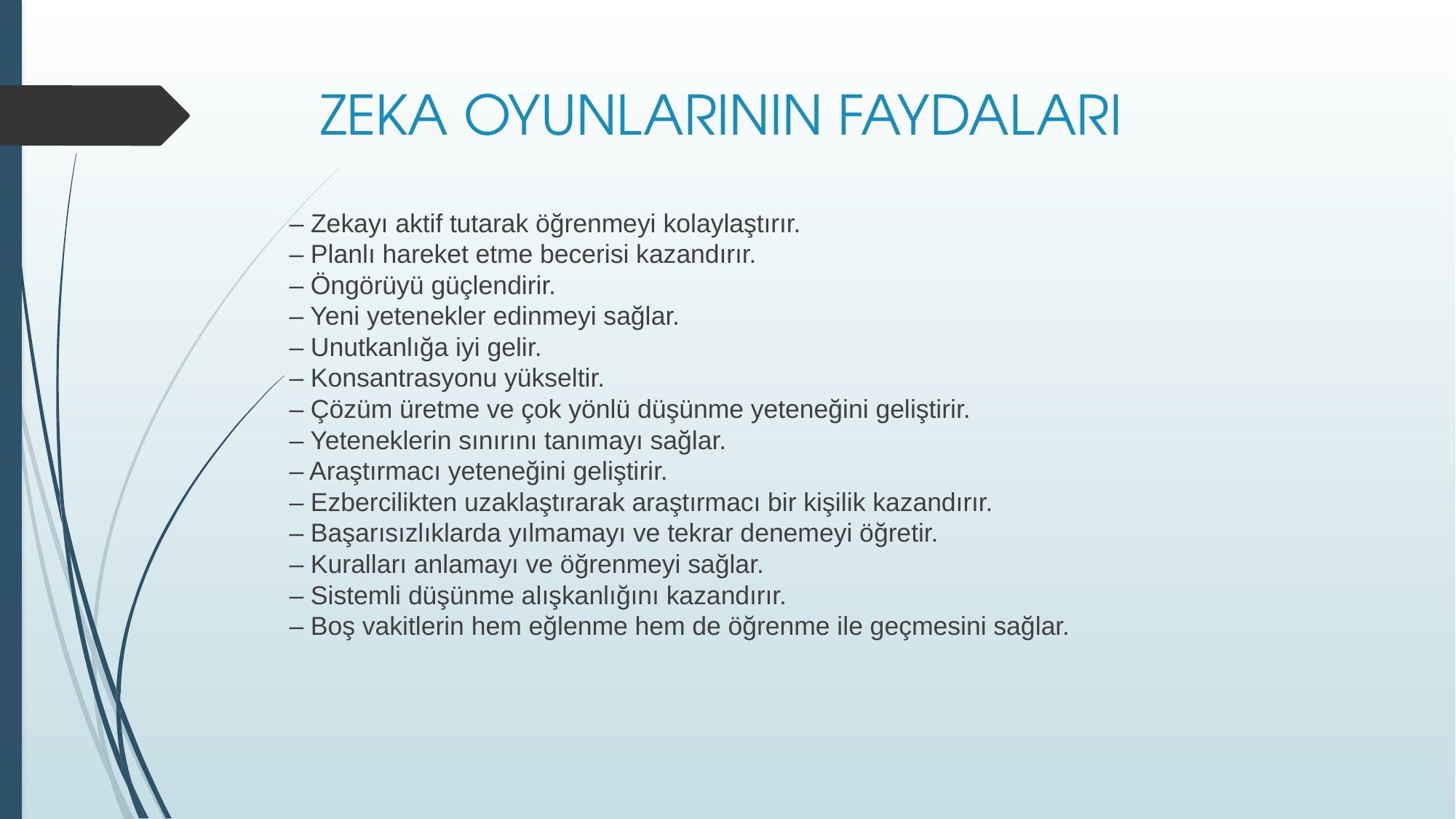

# ZEKA OYUNLARININ FAYDALARI
– Zekayı aktif tutarak öğrenmeyi kolaylaştırır.
– Planlı hareket etme becerisi kazandırır.
– Öngörüyü güçlendirir.
– Yeni yetenekler edinmeyi sağlar.
– Unutkanlığa iyi gelir.
– Konsantrasyonu yükseltir.
– Çözüm üretme ve çok yönlü düşünme yeteneğini geliştirir.
– Yeteneklerin sınırını tanımayı sağlar.
– Araştırmacı yeteneğini geliştirir.
– Ezbercilikten uzaklaştırarak araştırmacı bir kişilik kazandırır.
– Başarısızlıklarda yılmamayı ve tekrar denemeyi öğretir.
– Kuralları anlamayı ve öğrenmeyi sağlar.
– Sistemli düşünme alışkanlığını kazandırır.
– Boş vakitlerin hem eğlenme hem de öğrenme ile geçmesini sağlar.